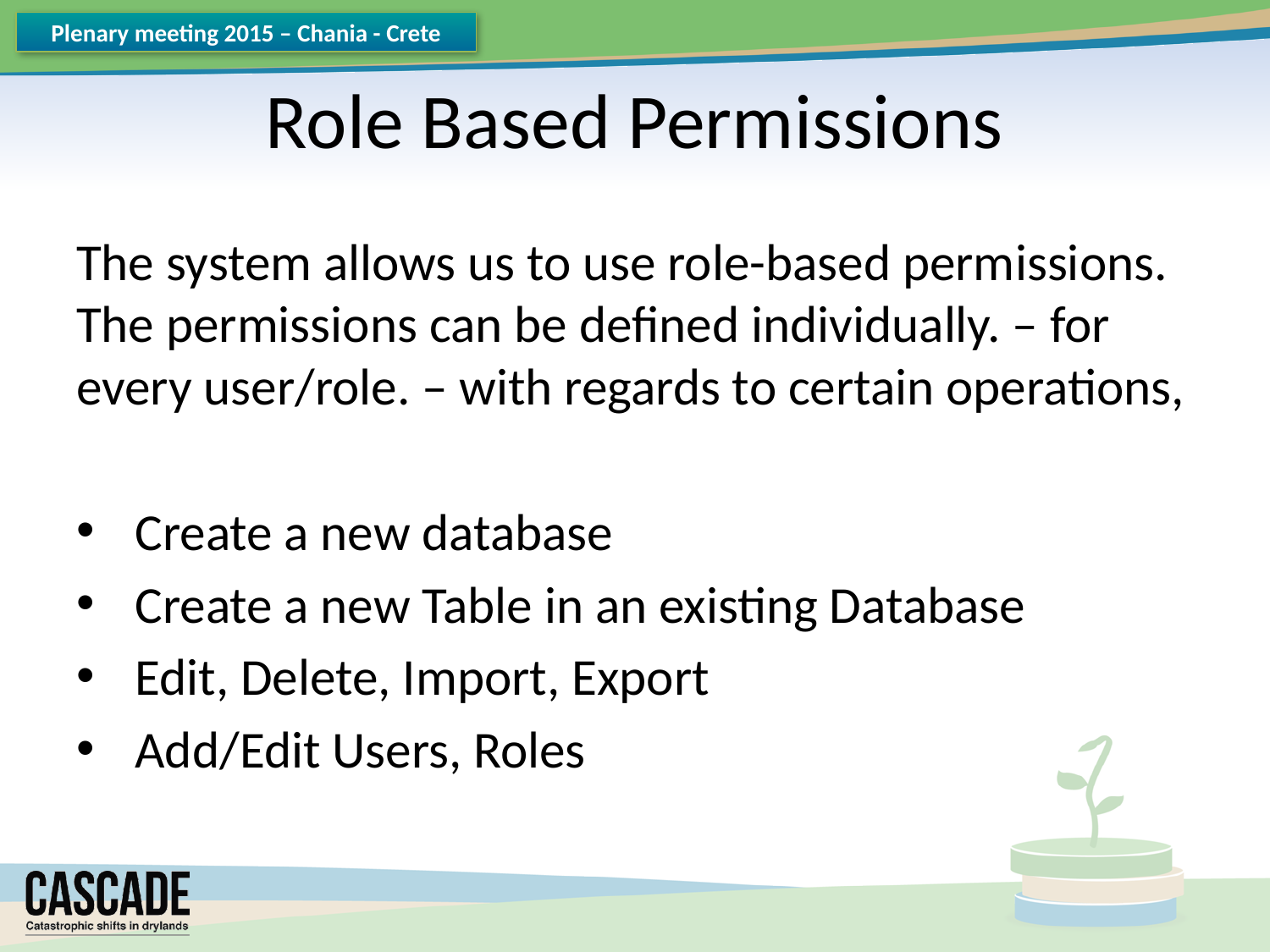

# Role Based Permissions
The system allows us to use role-based permissions. The permissions can be defined individually. – for every user/role. – with regards to certain operations,

 Create a new database
 Create a new Table in an existing Database
 Edit, Delete, Import, Export
 Add/Edit Users, Roles